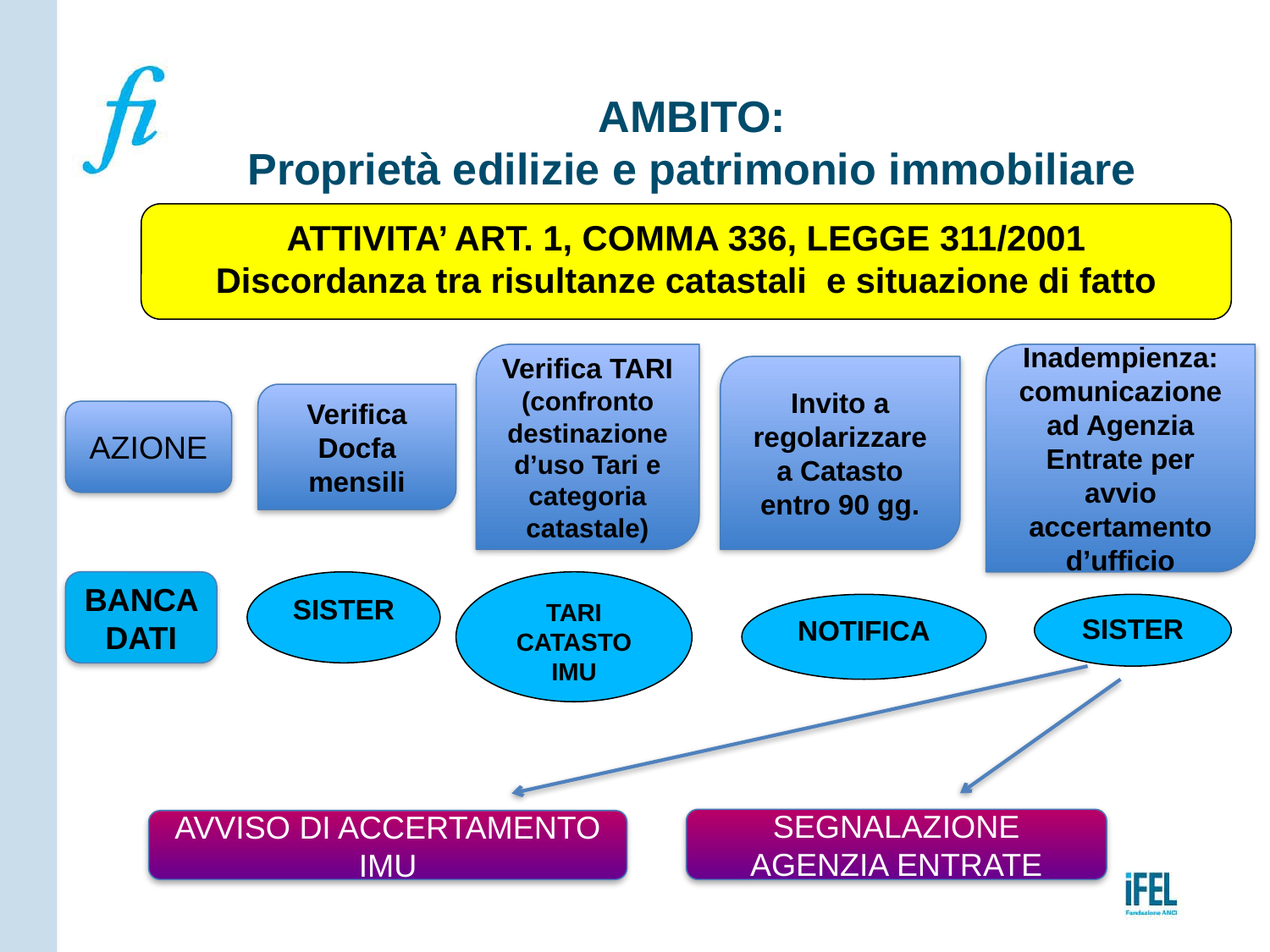

AMBITO:
Proprietà edilizie e patrimonio immobiliare
ATTIVITA’ ART. 1, COMMA 336, LEGGE 311/2001
Discordanza tra risultanze catastali  e situazione di fatto
Verifica TARI (confronto destinazione d’uso Tari e categoria catastale)
Inadempienza: comunicazione ad Agenzia Entrate per avvio accertamento d’ufficio
Invito a regolarizzare a Catasto entro 90 gg.
Verifica Docfa mensili
AZIONE
BANCA DATI
SISTER
TARI
CATASTO
IMU
NOTIFICA
SISTER
SEGNALAZIONE AGENZIA ENTRATE
AVVISO DI ACCERTAMENTO
IMU